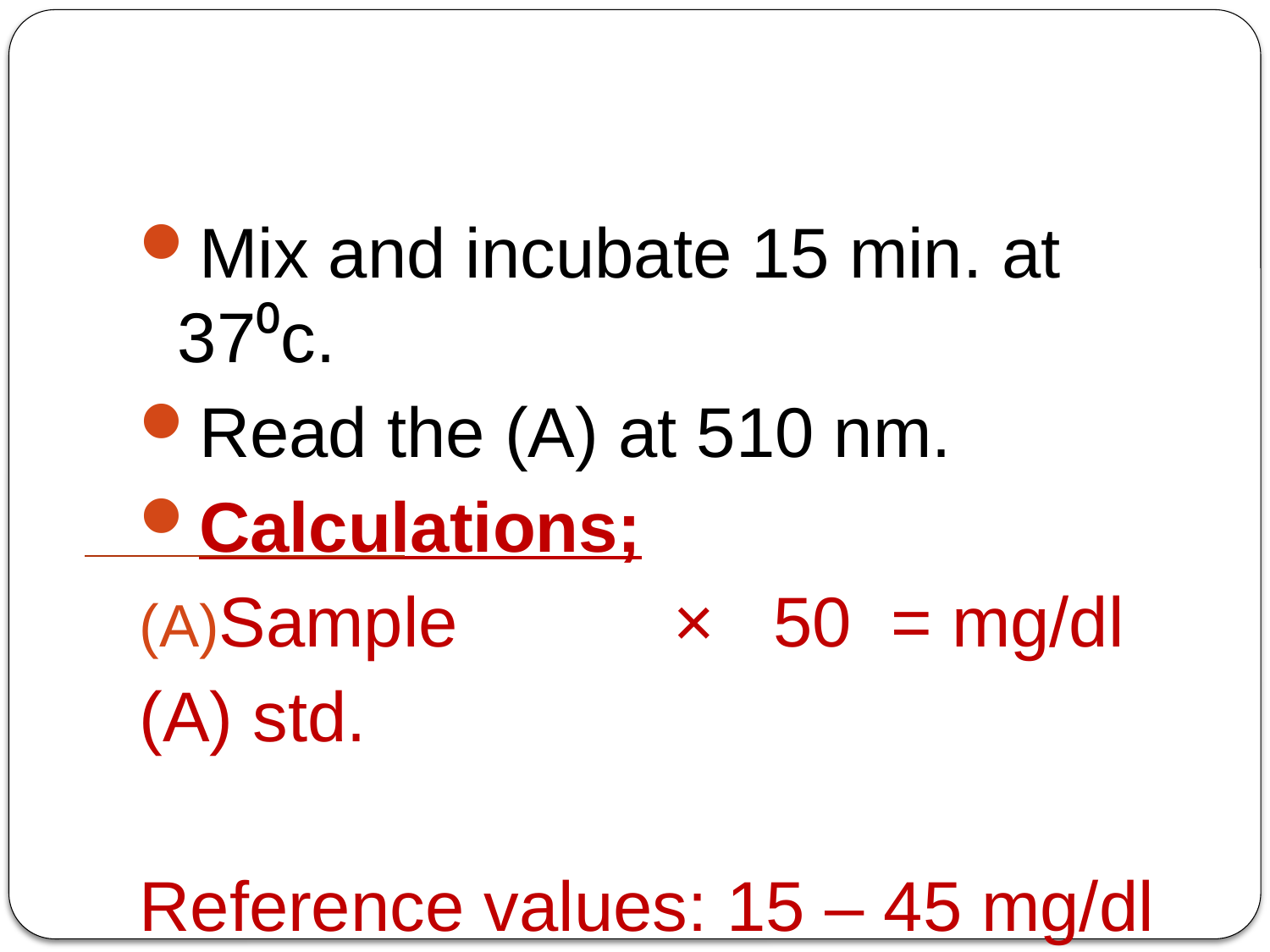

#
Mix and incubate 15 min. at 37⁰c.
Read the (A) at 510 nm.
Calculations;
Sample           ×   50  = mg/dl
(A) std.

Reference values: 15 – 45 mg/dl